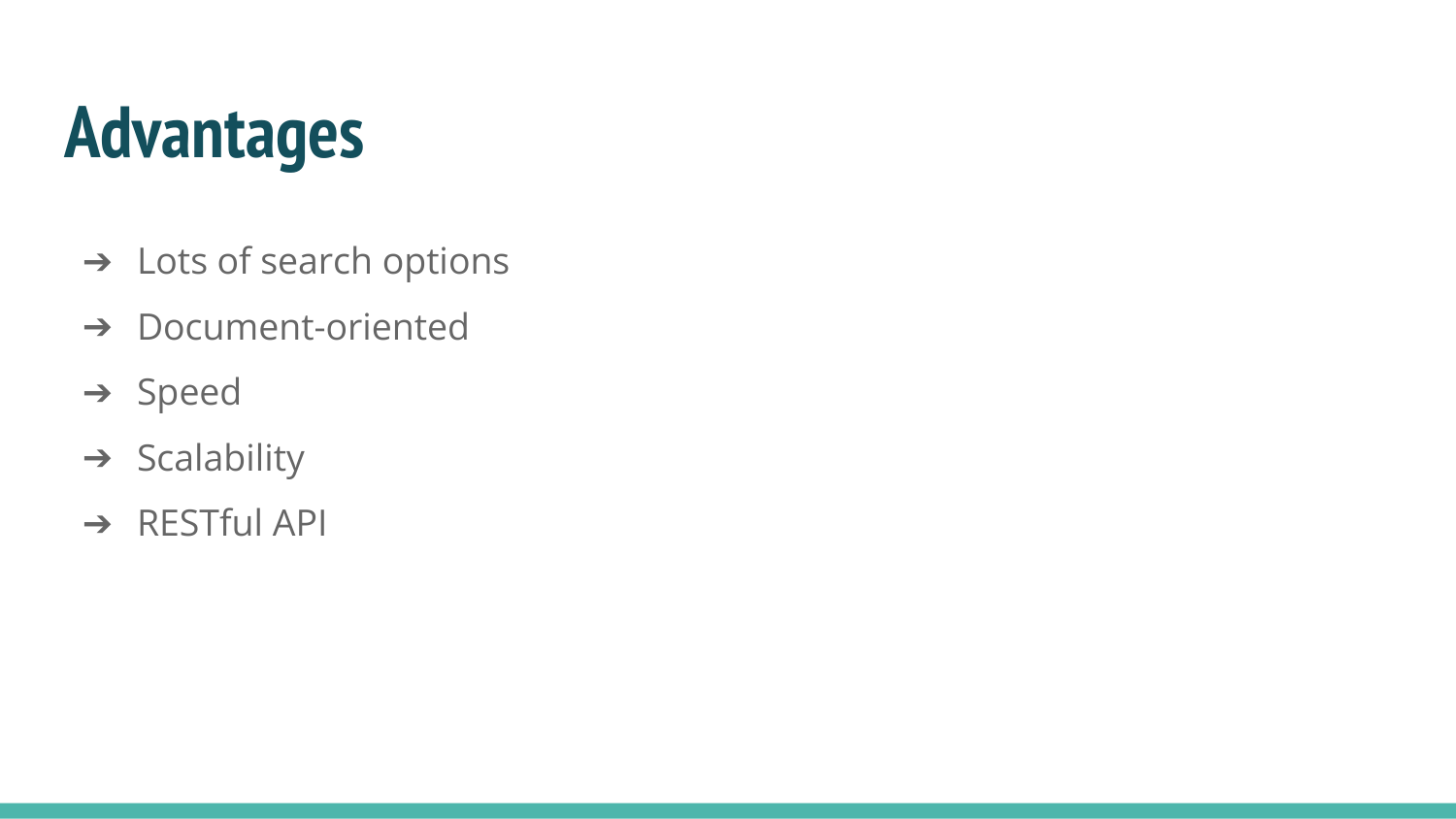

# Advantages
Lots of search options
Document-oriented
Speed
Scalability
RESTful API